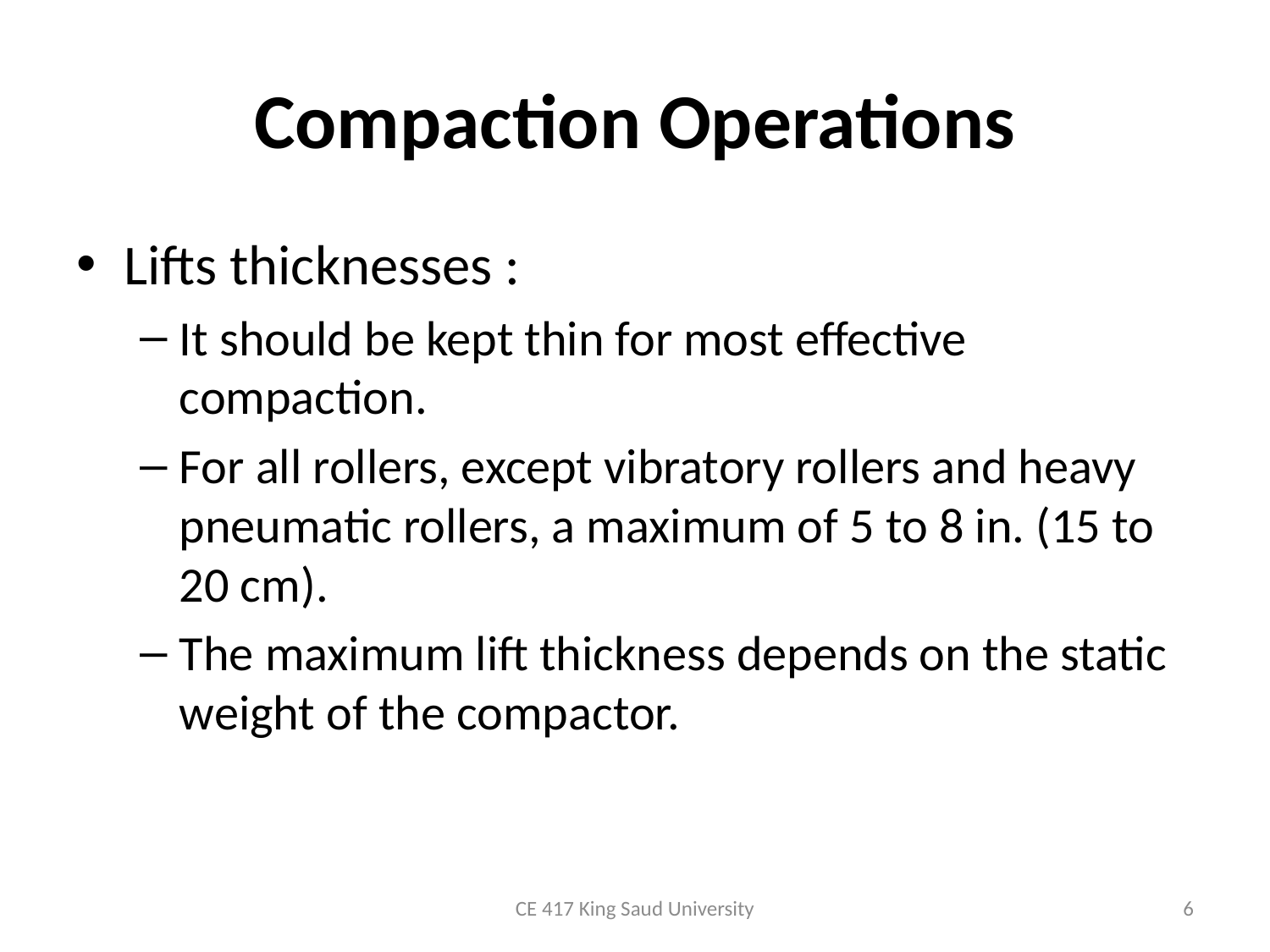

# Compaction Operations
Lifts thicknesses :
It should be kept thin for most effective compaction.
For all rollers, except vibratory rollers and heavy pneumatic rollers, a maximum of 5 to 8 in. (15 to 20 cm).
The maximum lift thickness depends on the static weight of the compactor.
CE 417 King Saud University
6